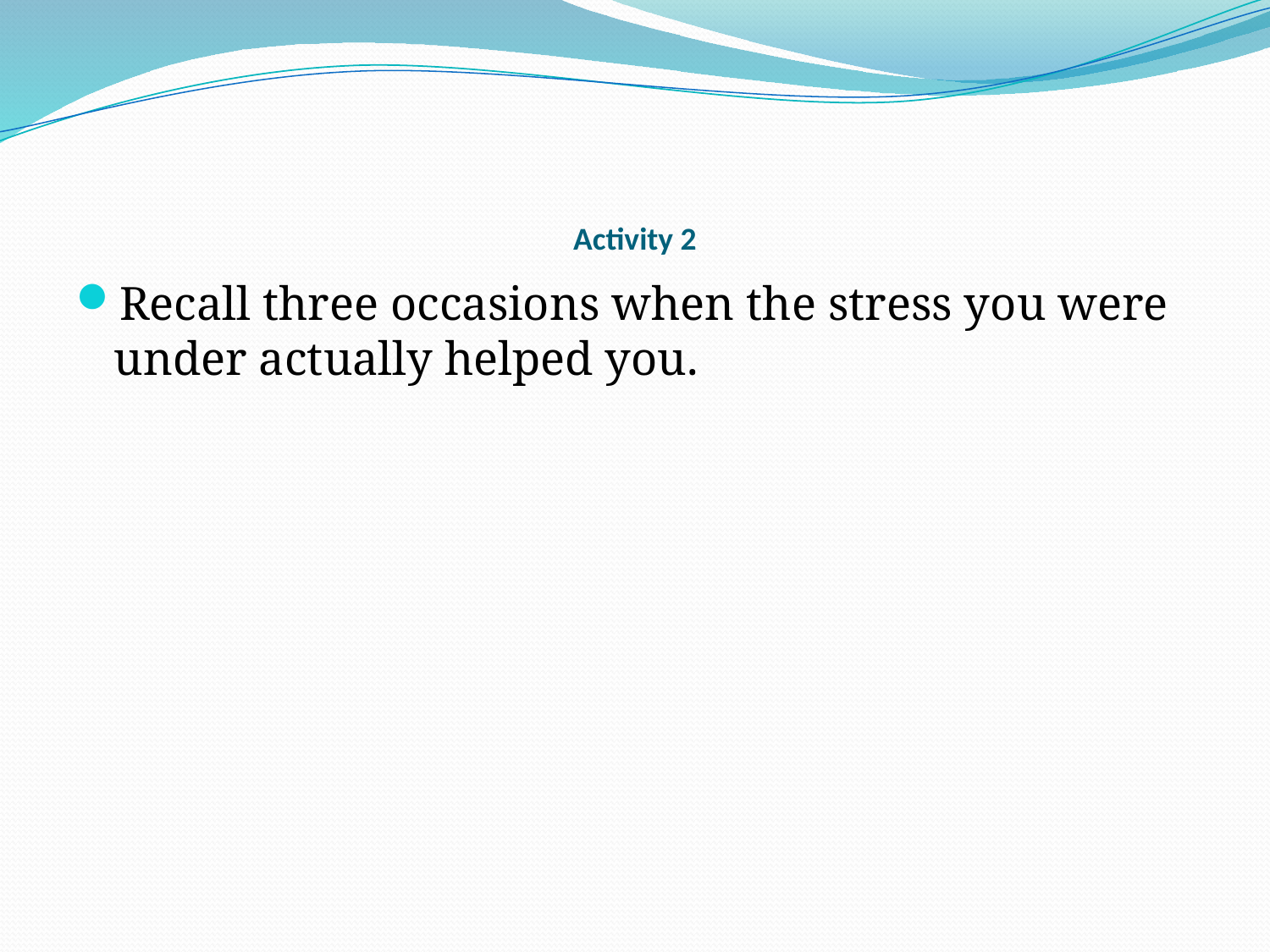

# Activity 2
Recall three occasions when the stress you were under actually helped you.